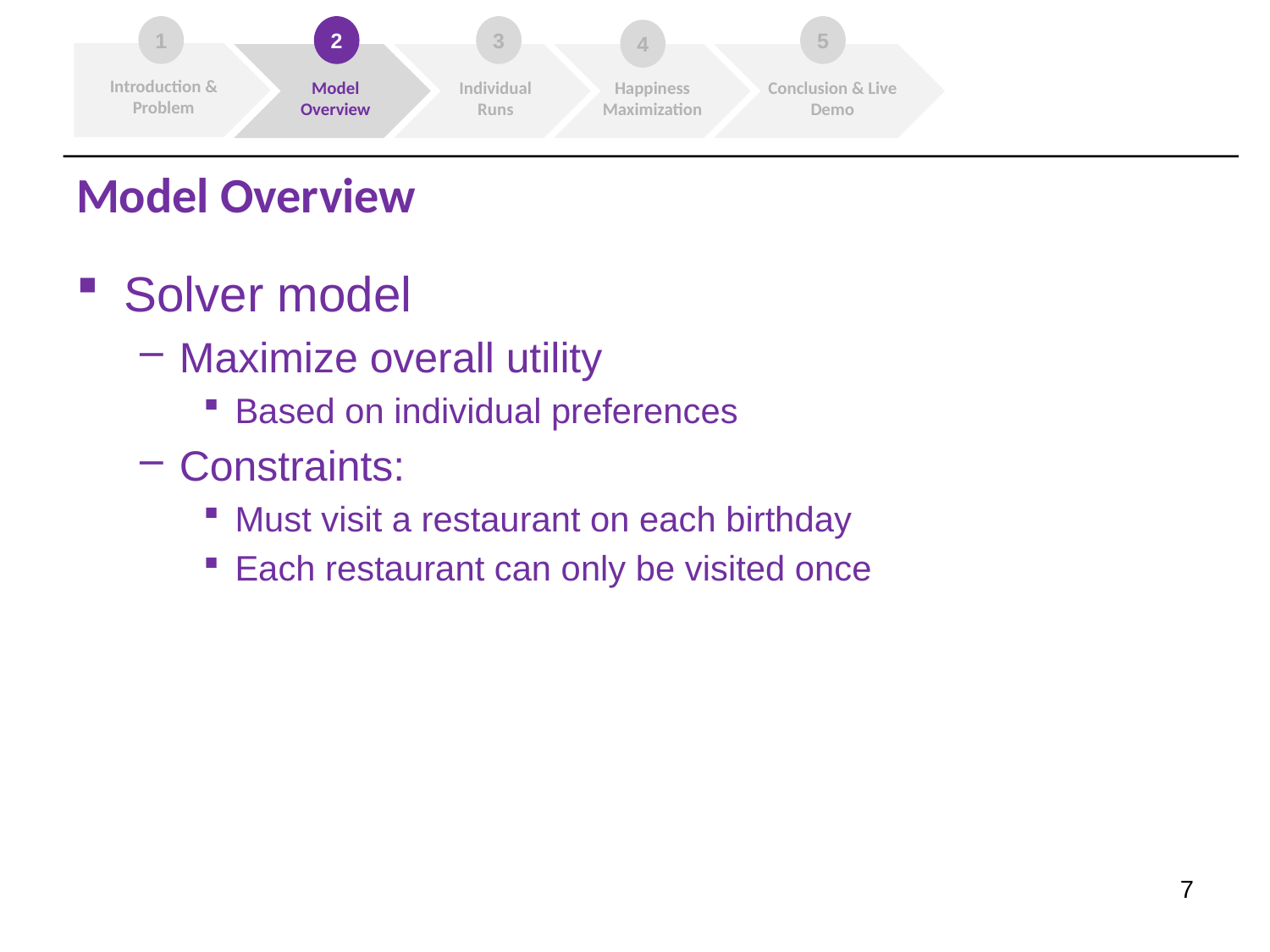

1
2
3
5
4
Introduction & Problem
Model Overview
Individual Runs
Happiness Maximization
Conclusion & Live Demo
# Model Overview

Solver model
Maximize overall utility
Based on individual preferences
Constraints:
Must visit a restaurant on each birthday
Each restaurant can only be visited once
7